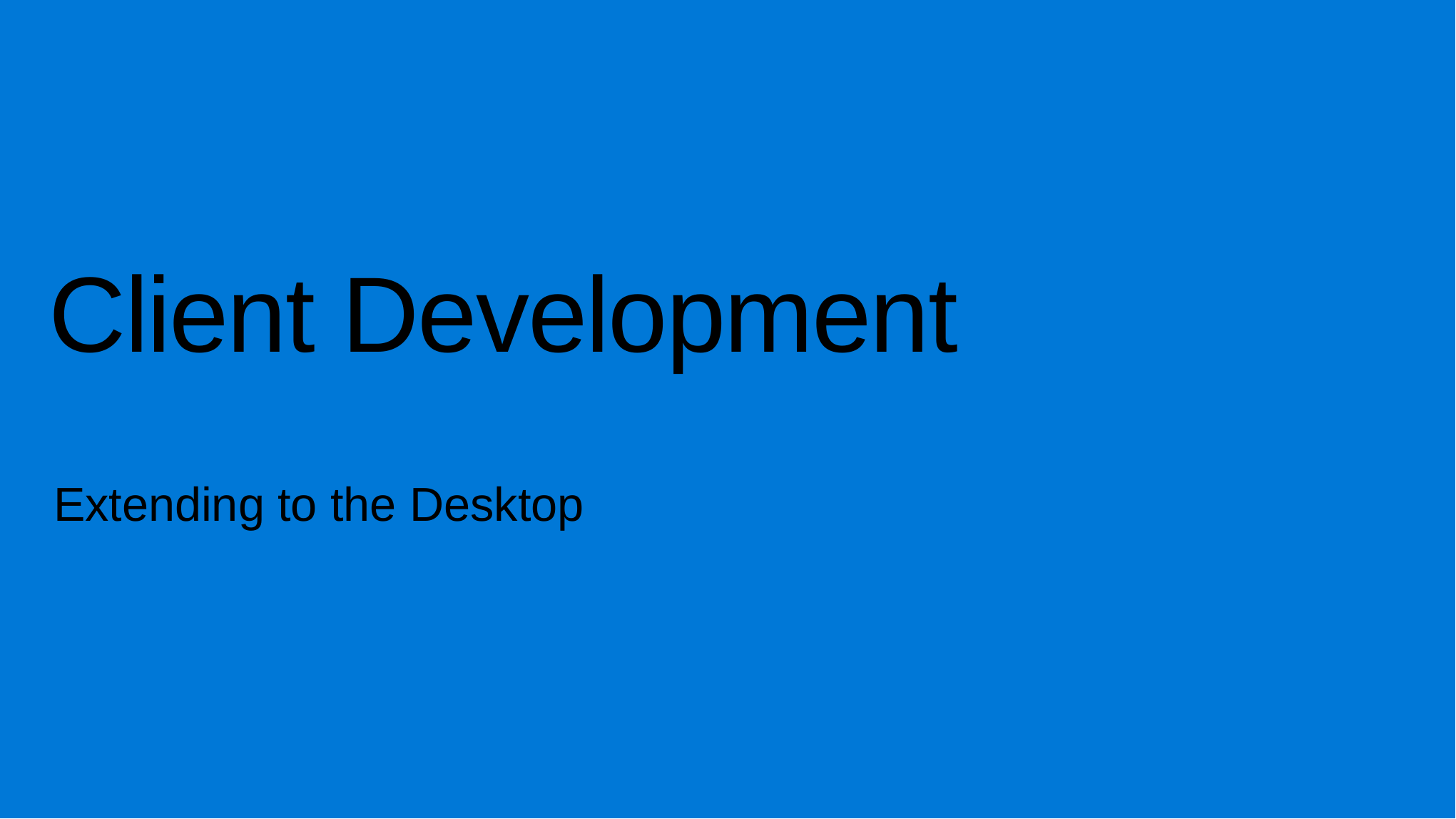

# Client Development
Extending to the Desktop